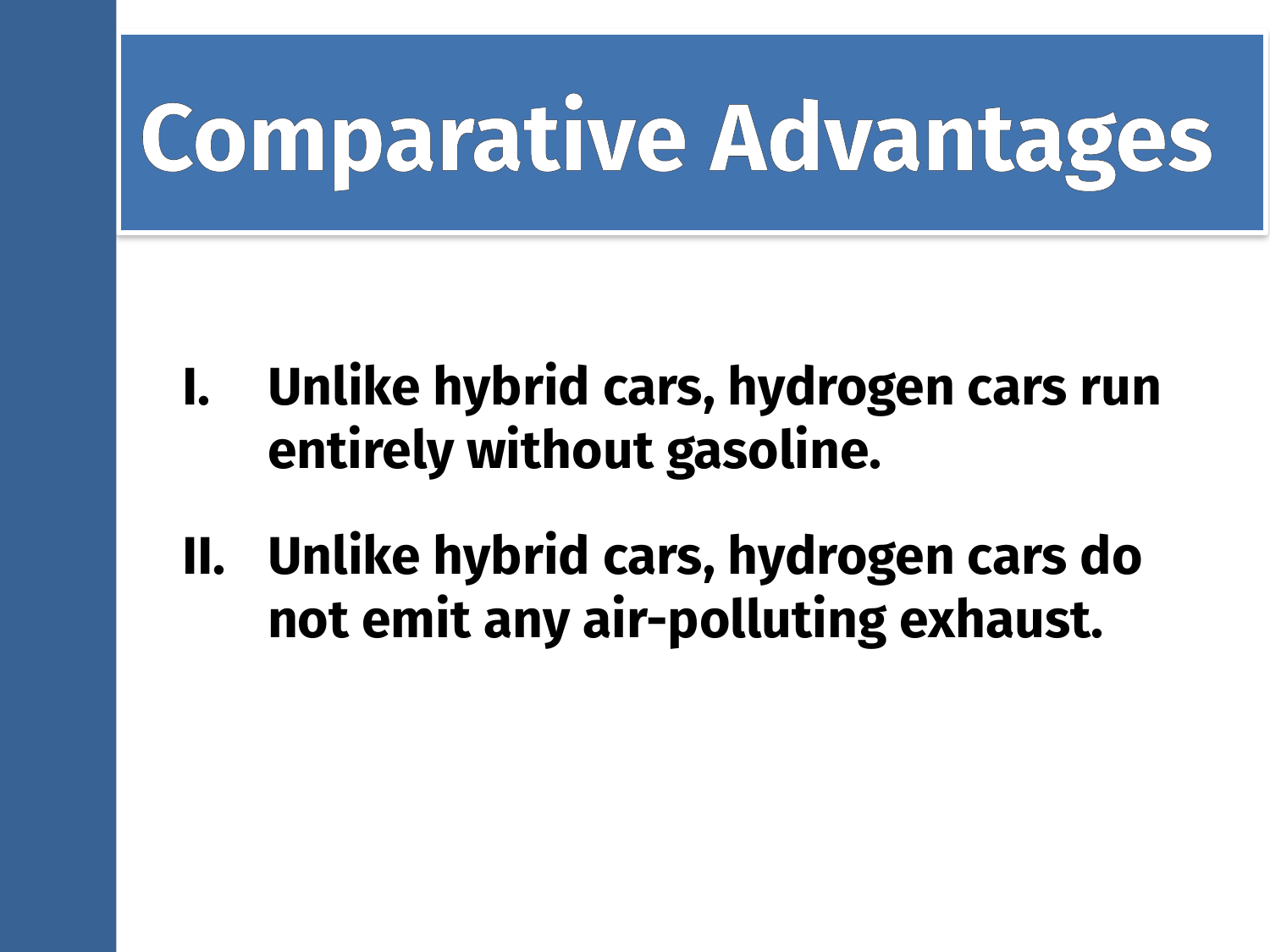

# Comparative Advantages
| I. | Unlike hybrid cars, hydrogen cars run entirely without gasoline. |
| --- | --- |
| II. | Unlike hybrid cars, hydrogen cars do not emit any air-polluting exhaust. |